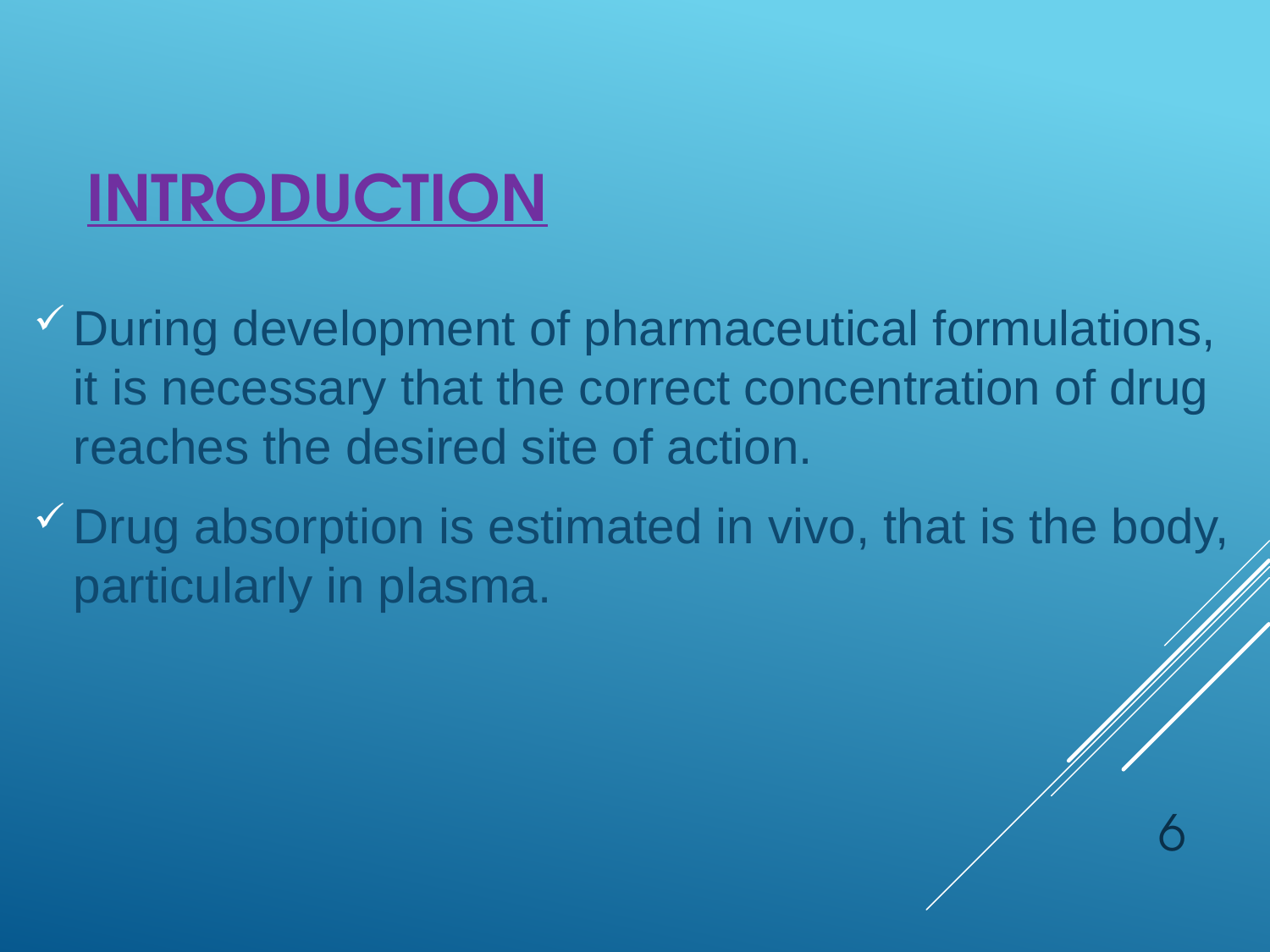

# Introduction
During development of pharmaceutical formulations, it is necessary that the correct concentration of drug reaches the desired site of action.
Drug absorption is estimated in vivo, that is the body, particularly in plasma.
6